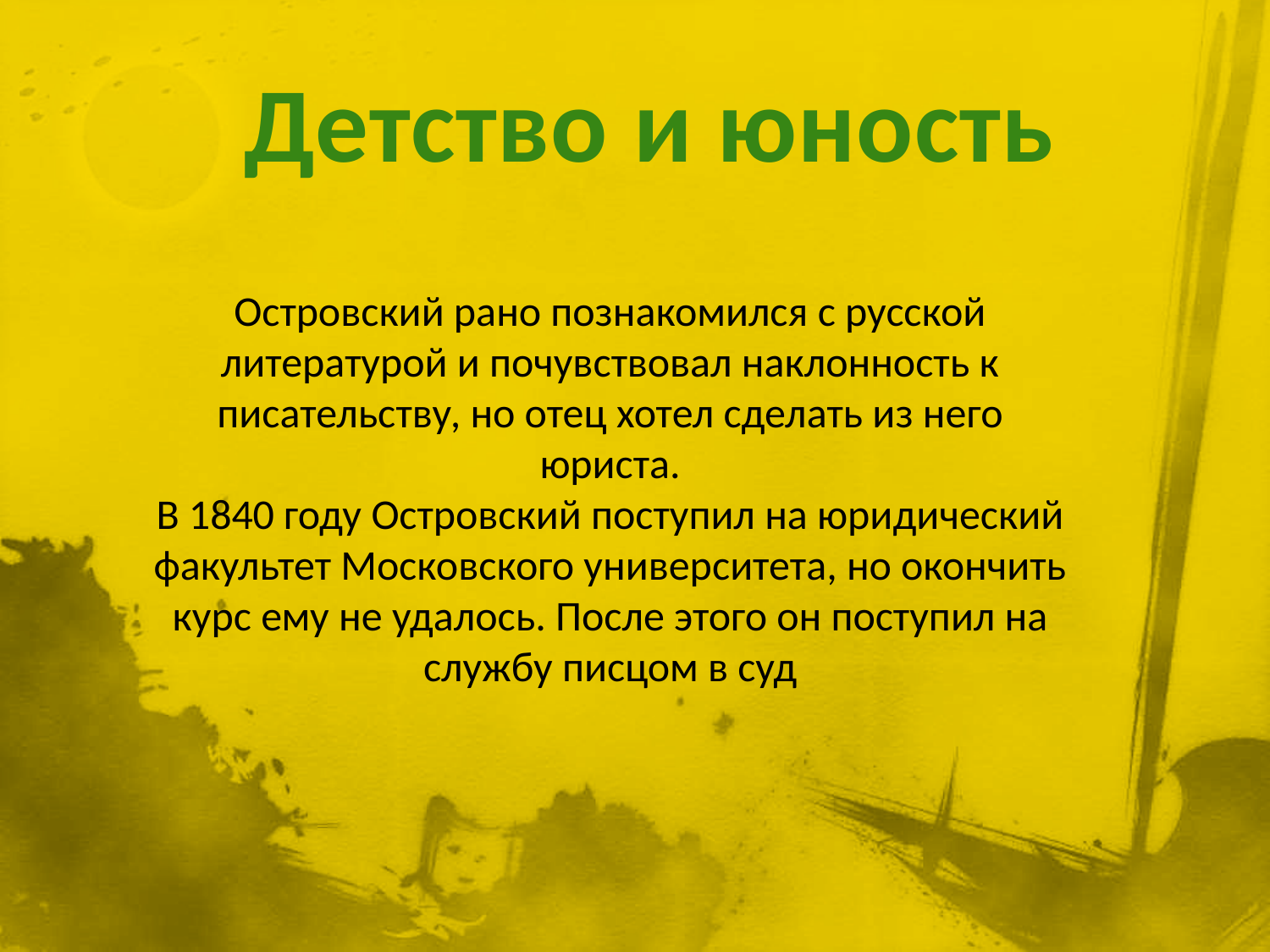

Детство и юность
Островский рано познакомился с русской литературой и почувствовал наклонность к писательству, но отец хотел сделать из него юриста.
В 1840 году Островский поступил на юридический факультет Московского университета, но окончить курс ему не удалось. После этого он поступил на службу писцом в суд